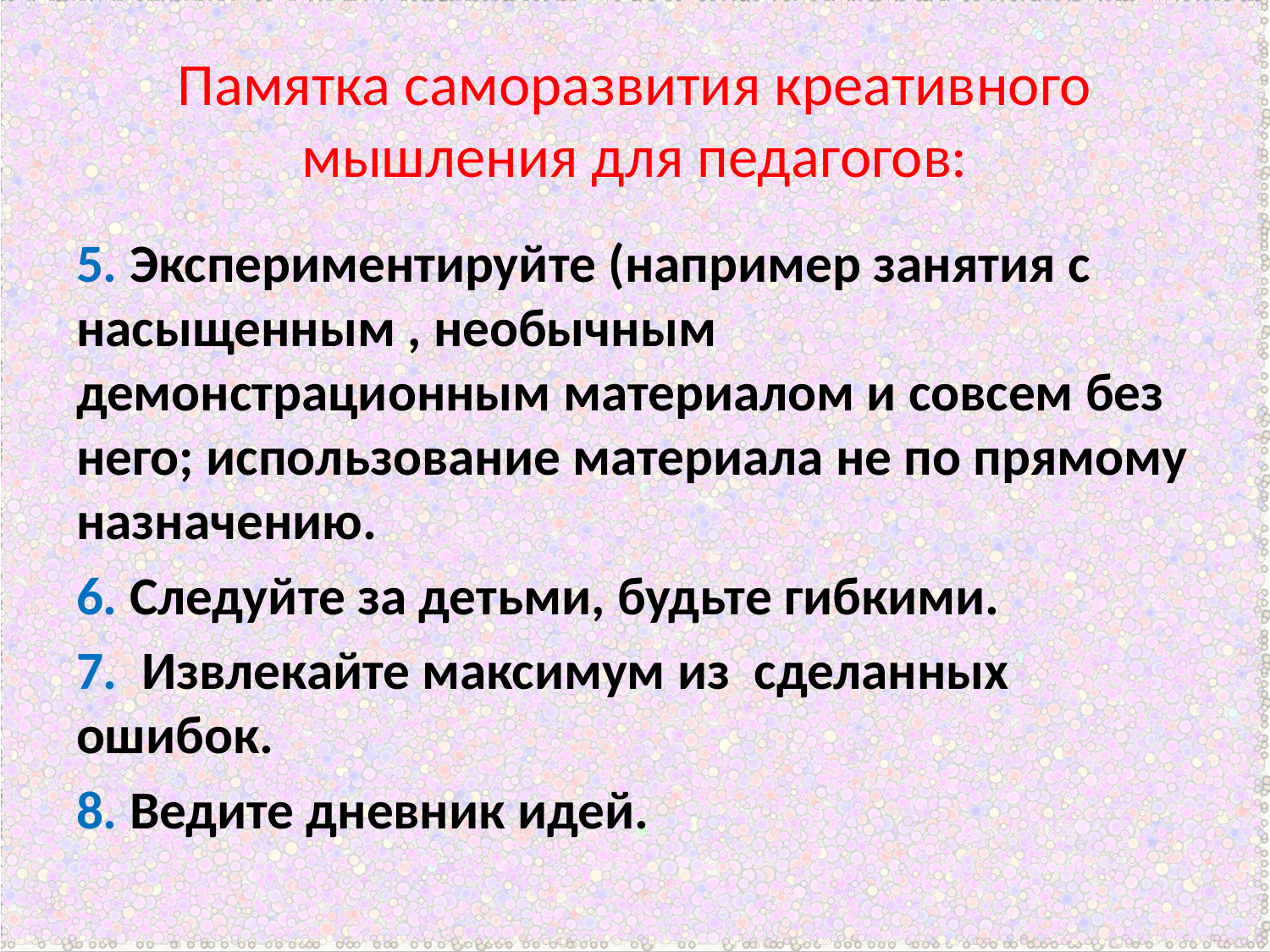

# Памятка саморазвития креативного мышления для педагогов:
5. Экспериментируйте (например занятия с насыщенным , необычным демонстрационным материалом и совсем без него; использование материала не по прямому назначению.
6. Следуйте за детьми, будьте гибкими.
7.  Извлекайте максимум из  сделанных ошибок.
8. Ведите дневник идей.